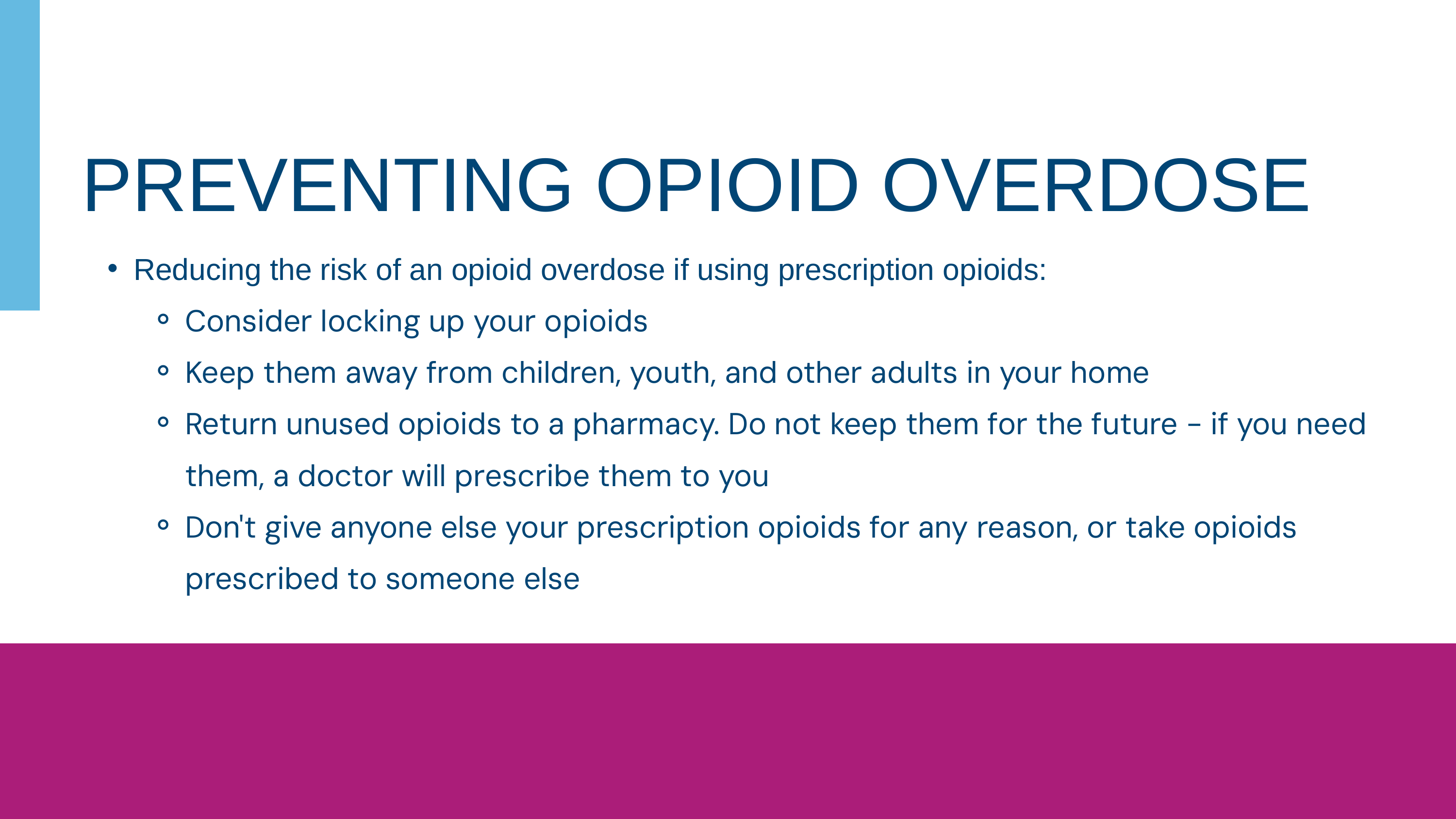

PREVENTING OPIOID OVERDOSE
Reducing the risk of an opioid overdose if using prescription opioids:
Consider locking up your opioids
Keep them away from children, youth, and other adults in your home
Return unused opioids to a pharmacy. Do not keep them for the future - if you need them, a doctor will prescribe them to you
Don't give anyone else your prescription opioids for any reason, or take opioids prescribed to someone else